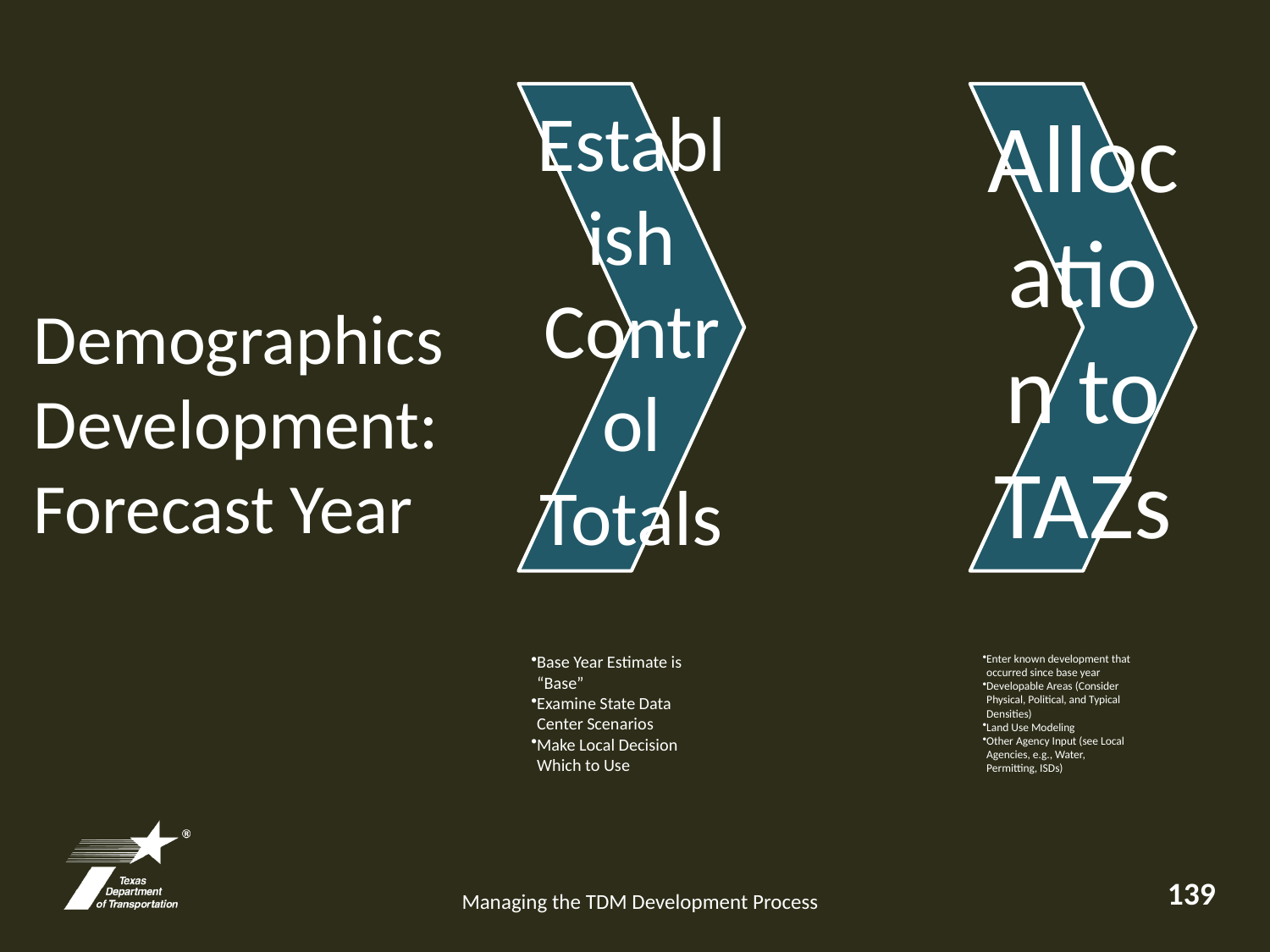

Establish Control Totals
Make Local Decision Which to Use
Allocation to TAZs
Other Agency Input (see Local Agencies, e.g., Water, Permitting, ISDs)
Examine State Data Center Scenarios
Developable Areas (Consider Physical, Political, and Typical Densities)
Land Use Modeling
Base Year Estimate is “Base”
Enter known development that occurred since base year
# Demographics Development: Forecast Year